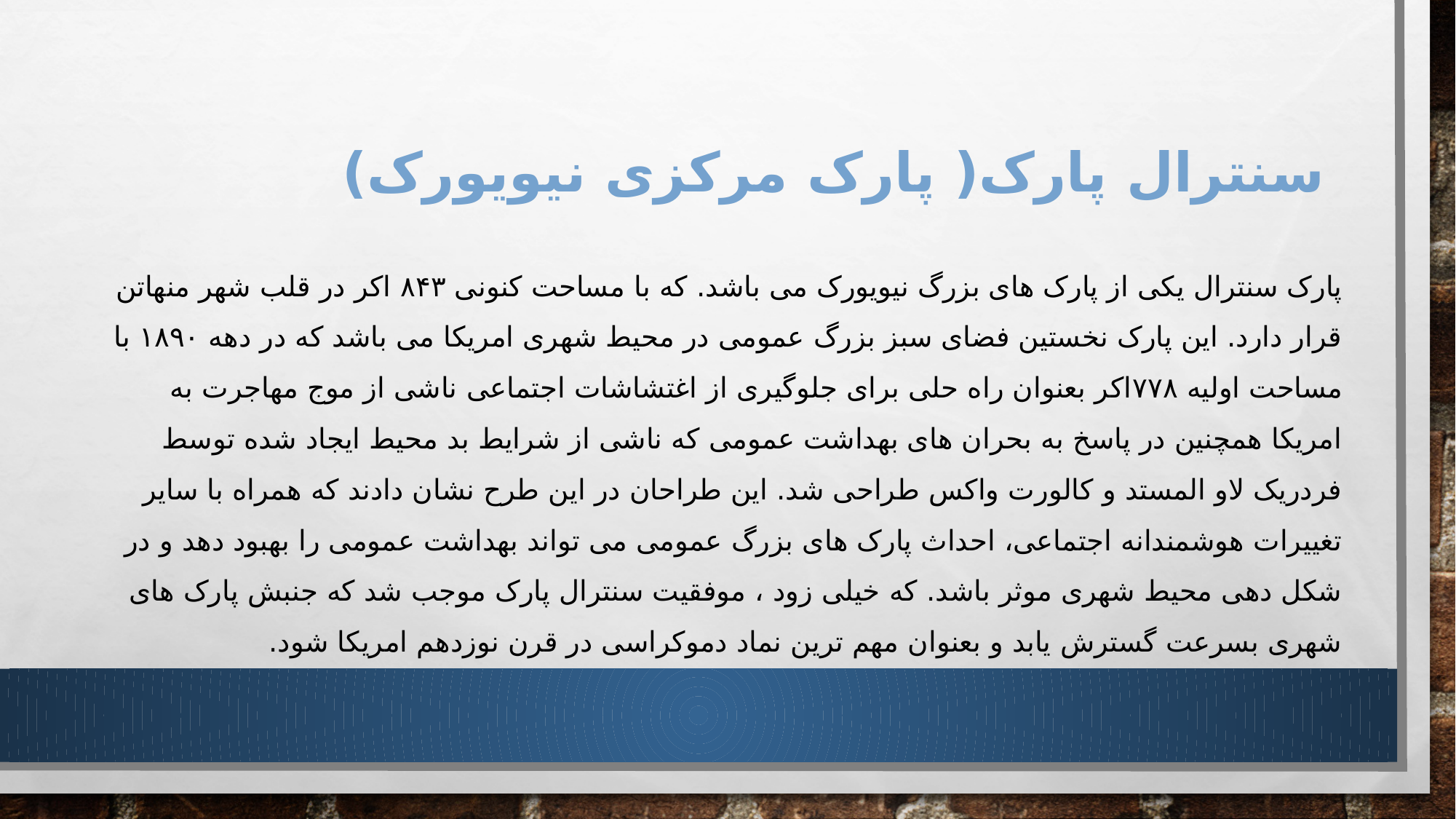

# سنترال پارک( پارک مرکزی نیویورک)
پارک سنترال یکی از پارک های بزرگ نیویورک می باشد. که با مساحت کنونی ۸۴۳ اکر در قلب شهر منهاتن قرار دارد. این پارک نخستین فضای سبز بزرگ عمومی در محیط شهری امریکا می باشد که در دهه ۱۸۹۰ با مساحت اولیه ۷۷۸اکر بعنوان راه حلی برای جلوگیری از اغتشاشات اجتماعی ناشی از موج مهاجرت به امریکا همچنین در پاسخ به بحران های بهداشت عمومی که ناشی از شرایط بد محیط ایجاد شده توسط فردریک لاو المستد و کالورت واکس طراحی شد. این طراحان در این طرح نشان دادند که همراه با سایر تغییرات هوشمندانه اجتماعی، احداث پارک های بزرگ عمومی می تواند بهداشت عمومی را بهبود دهد و در شکل دهی محیط شهری موثر باشد. که خیلی زود ، موفقیت سنترال پارک موجب شد که جنبش پارک های شهری بسرعت گسترش یابد و بعنوان مهم ترین نماد دموکراسی در قرن نوزدهم امریکا شود.